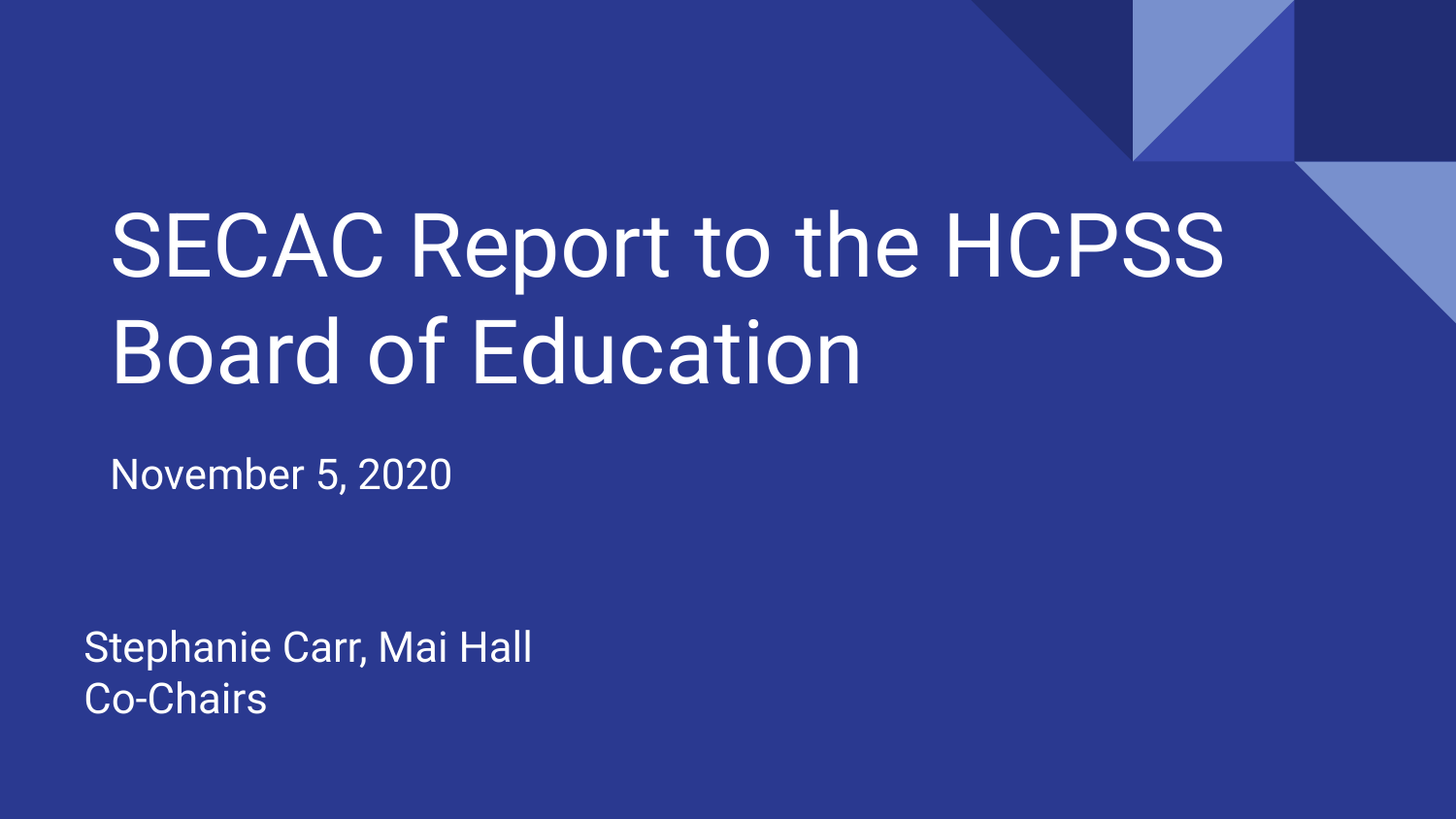

# SECAC Report to the HCPSS Board of Education
November 5, 2020
Stephanie Carr, Mai Hall
Co-Chairs